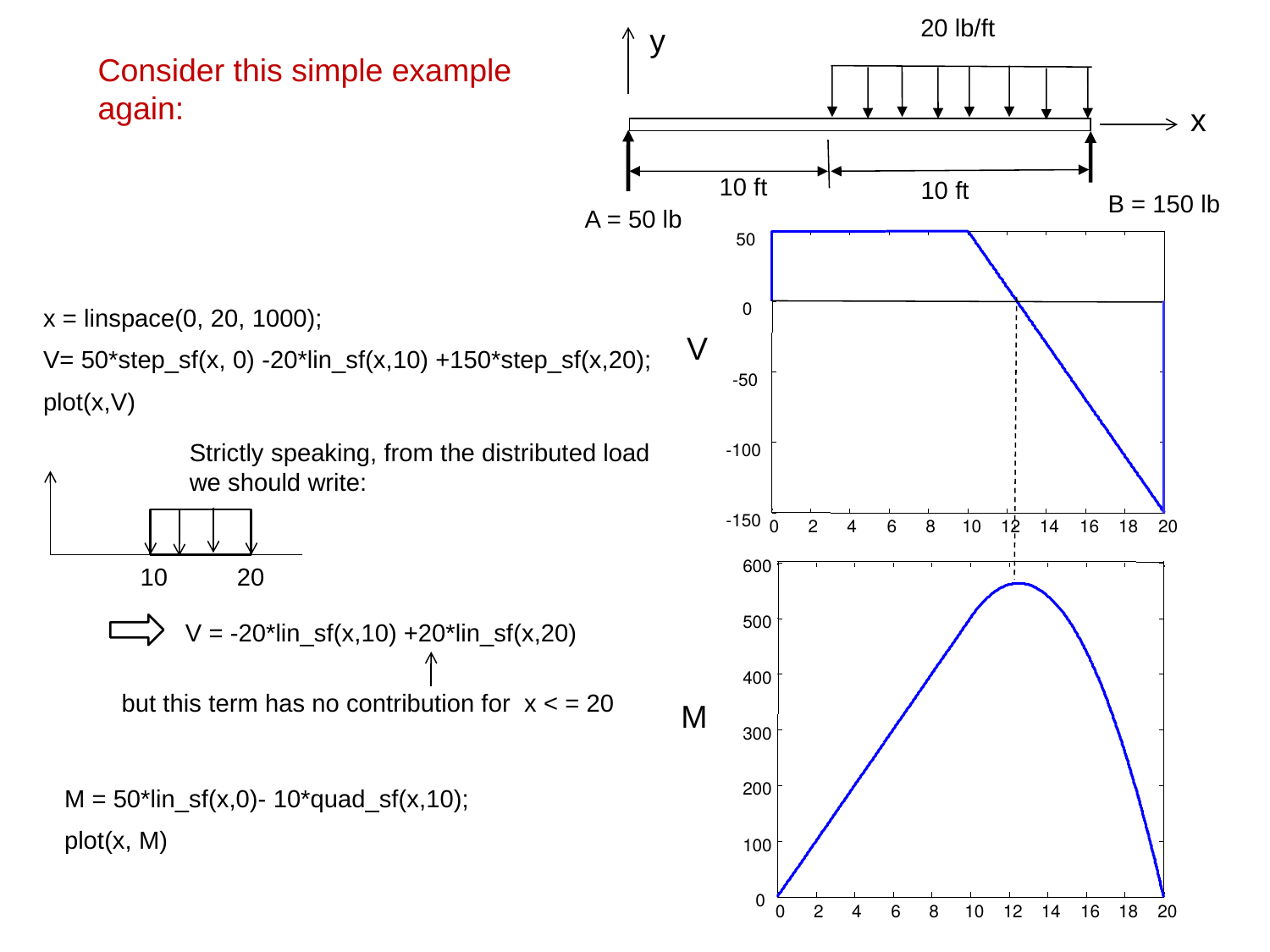

20 lb/ft
y
Consider this simple example
again:

x

10 ft
10 ft

B = 150 lb
A = 50 lb
50

0

V
-50

-100

-150

0
2
4
6
8
10
12
14
16
18
20
x = linspace(0, 20, 1000);
V= 50*step_sf(x, 0) -20*lin_sf(x,10) +150*step_sf(x,20);
plot(x,V)

Strictly speaking, from the distributed load
we should write:

20
10
600

500

400

M
300

200

100

0

0
2
4
6
8
10
12
14
16
18
20
V = -20*lin_sf(x,10) +20*lin_sf(x,20)

but this term has no contribution for  x < = 20
M = 50*lin_sf(x,0)- 10*quad_sf(x,10);
plot(x, M)